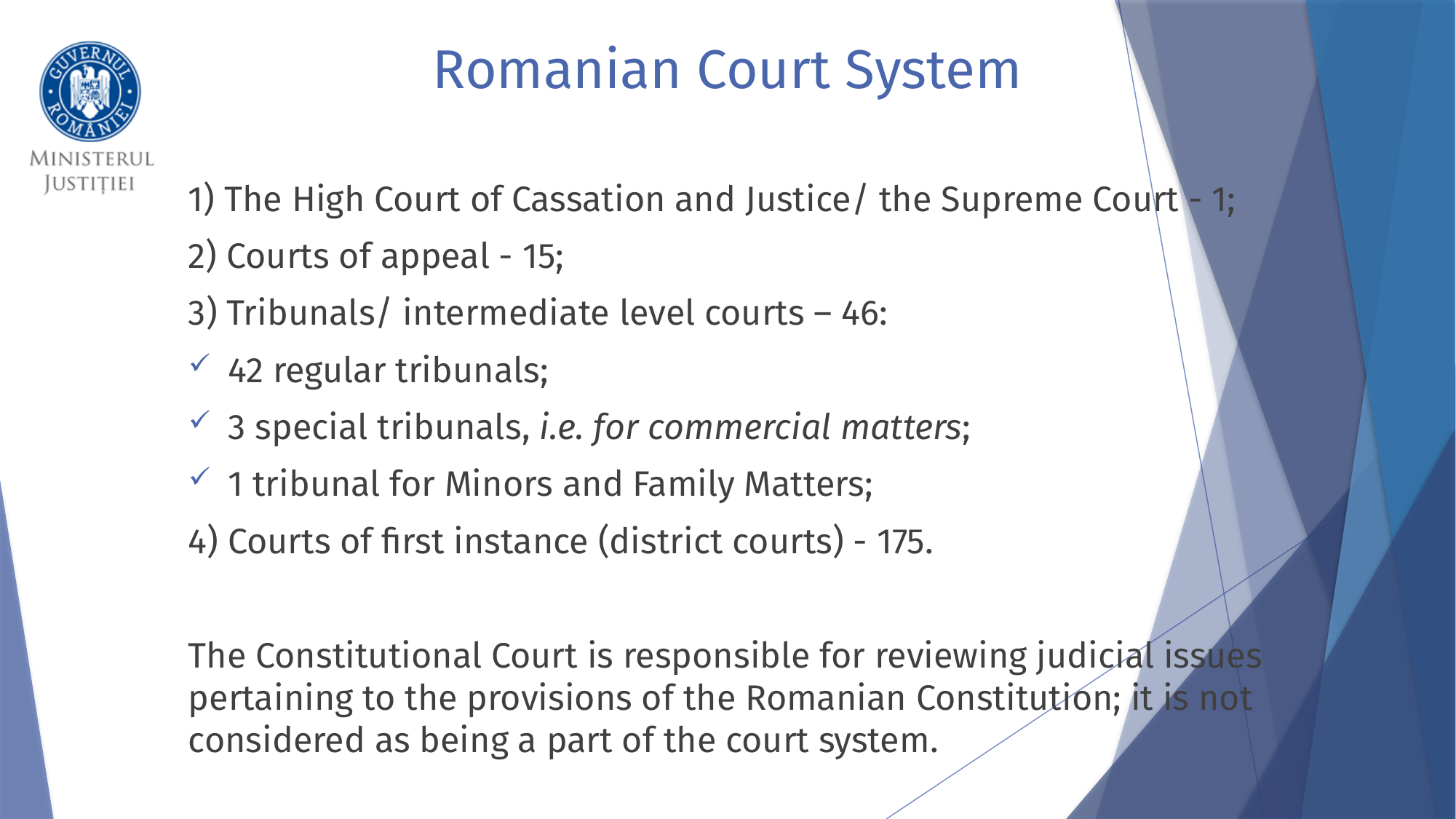

# Romanian Court System
1) The High Court of Cassation and Justice/ the Supreme Court - 1;
2) Courts of appeal - 15;
3) Tribunals/ intermediate level courts – 46:
	42 regular tribunals;
	3 special tribunals, i.e. for commercial matters;
	1 tribunal for Minors and Family Matters;
4) Courts of first instance (district courts) - 175.

The Constitutional Court is responsible for reviewing judicial issues pertaining to the provisions of the Romanian Constitution; it is not considered as being a part of the court system.